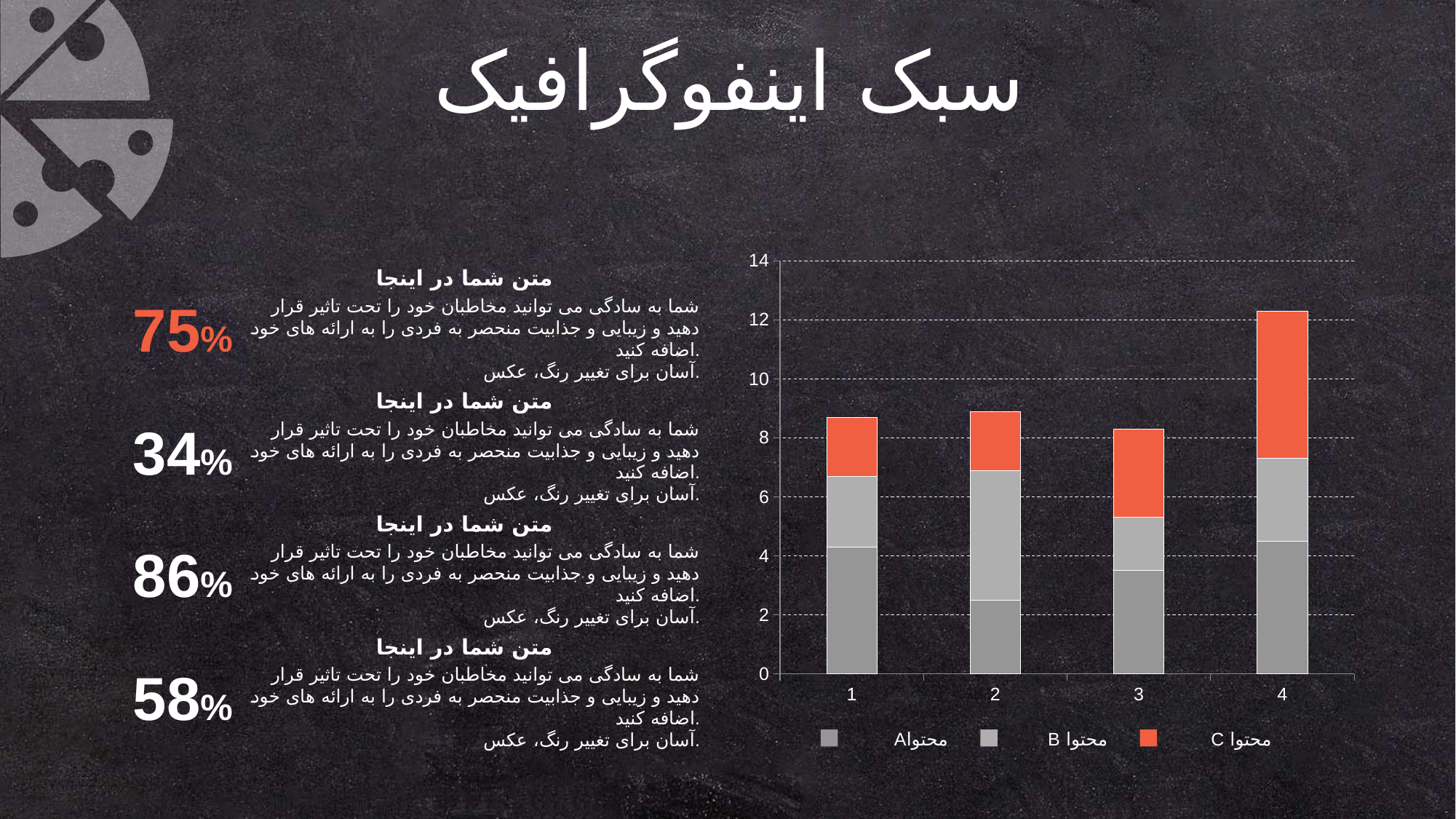

سبک اینفوگرافیک

### Chart

| Category |  |  |  |
|---|---|---|---|
متن شما در اینجا
شما به سادگی می توانید مخاطبان خود را تحت تاثیر قرار دهید و زیبایی و جذابیت منحصر به فردی را به ارائه های خود اضافه کنید.
آسان برای تغییر رنگ، عکس.
75%
متن شما در اینجا
شما به سادگی می توانید مخاطبان خود را تحت تاثیر قرار دهید و زیبایی و جذابیت منحصر به فردی را به ارائه های خود اضافه کنید.
آسان برای تغییر رنگ، عکس.
34%
متن شما در اینجا
شما به سادگی می توانید مخاطبان خود را تحت تاثیر قرار دهید و زیبایی و جذابیت منحصر به فردی را به ارائه های خود اضافه کنید.
آسان برای تغییر رنگ، عکس.
86%
متن شما در اینجا
شما به سادگی می توانید مخاطبان خود را تحت تاثیر قرار دهید و زیبایی و جذابیت منحصر به فردی را به ارائه های خود اضافه کنید.
آسان برای تغییر رنگ، عکس.
58%
محتواA

محتوا B

محتوا C